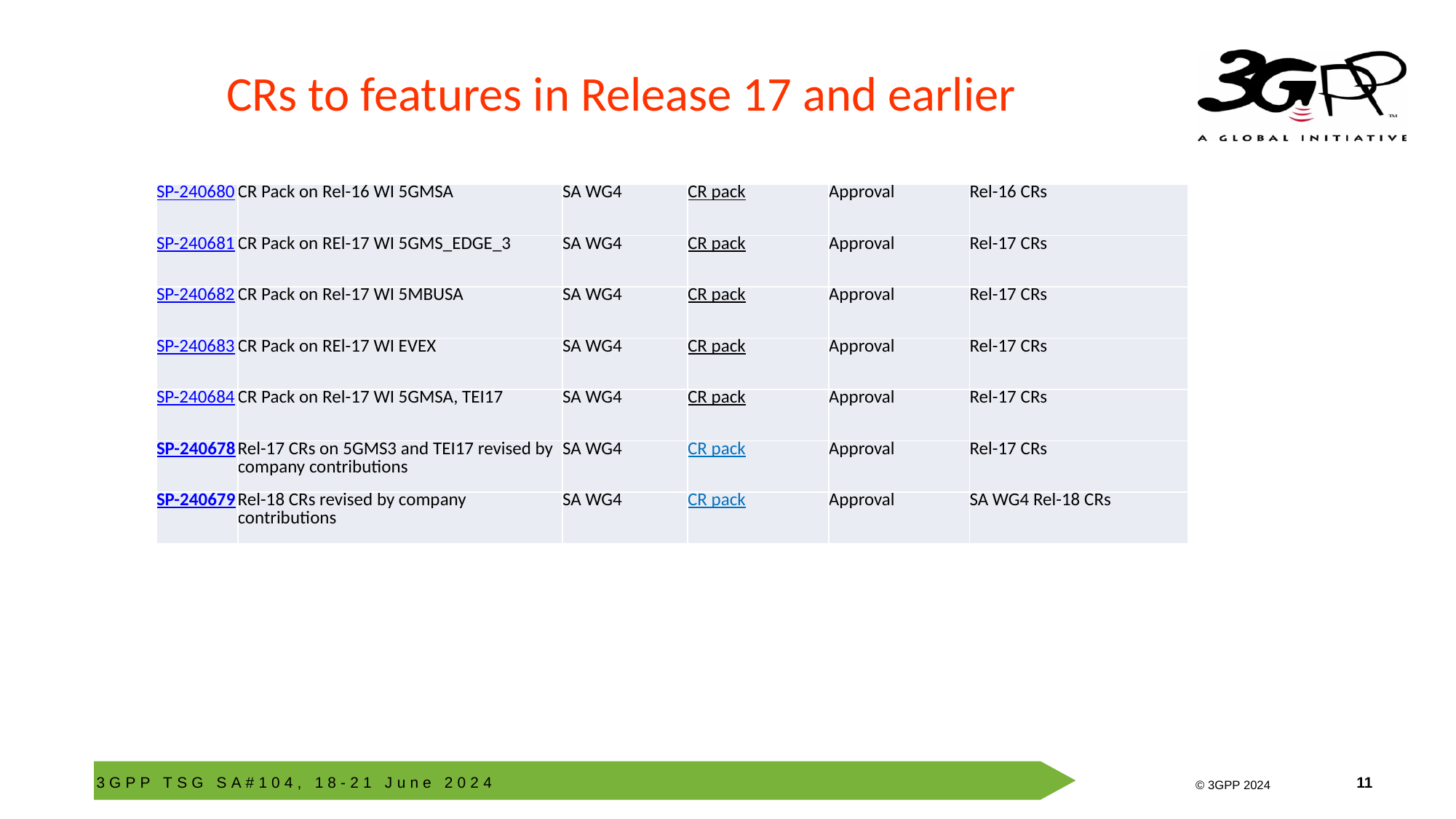

# CRs to features in Release 17 and earlier

| SP-240680 | CR Pack on Rel-16 WI 5GMSA | SA WG4 | CR pack | Approval | Rel-16 CRs |
| --- | --- | --- | --- | --- | --- |
| SP-240681 | CR Pack on REl-17 WI 5GMS\_EDGE\_3 | SA WG4 | CR pack | Approval | Rel-17 CRs |
| SP-240682 | CR Pack on Rel-17 WI 5MBUSA | SA WG4 | CR pack | Approval | Rel-17 CRs |
| SP-240683 | CR Pack on REl-17 WI EVEX | SA WG4 | CR pack | Approval | Rel-17 CRs |
| SP-240684 | CR Pack on Rel-17 WI 5GMSA, TEI17 | SA WG4 | CR pack | Approval | Rel-17 CRs |
| SP-240678 | Rel-17 CRs on 5GMS3 and TEI17 revised by company contributions | SA WG4 | CR pack | Approval | Rel-17 CRs |
| SP-240679 | Rel-18 CRs revised by company contributions | SA WG4 | CR pack | Approval | SA WG4 Rel-18 CRs |